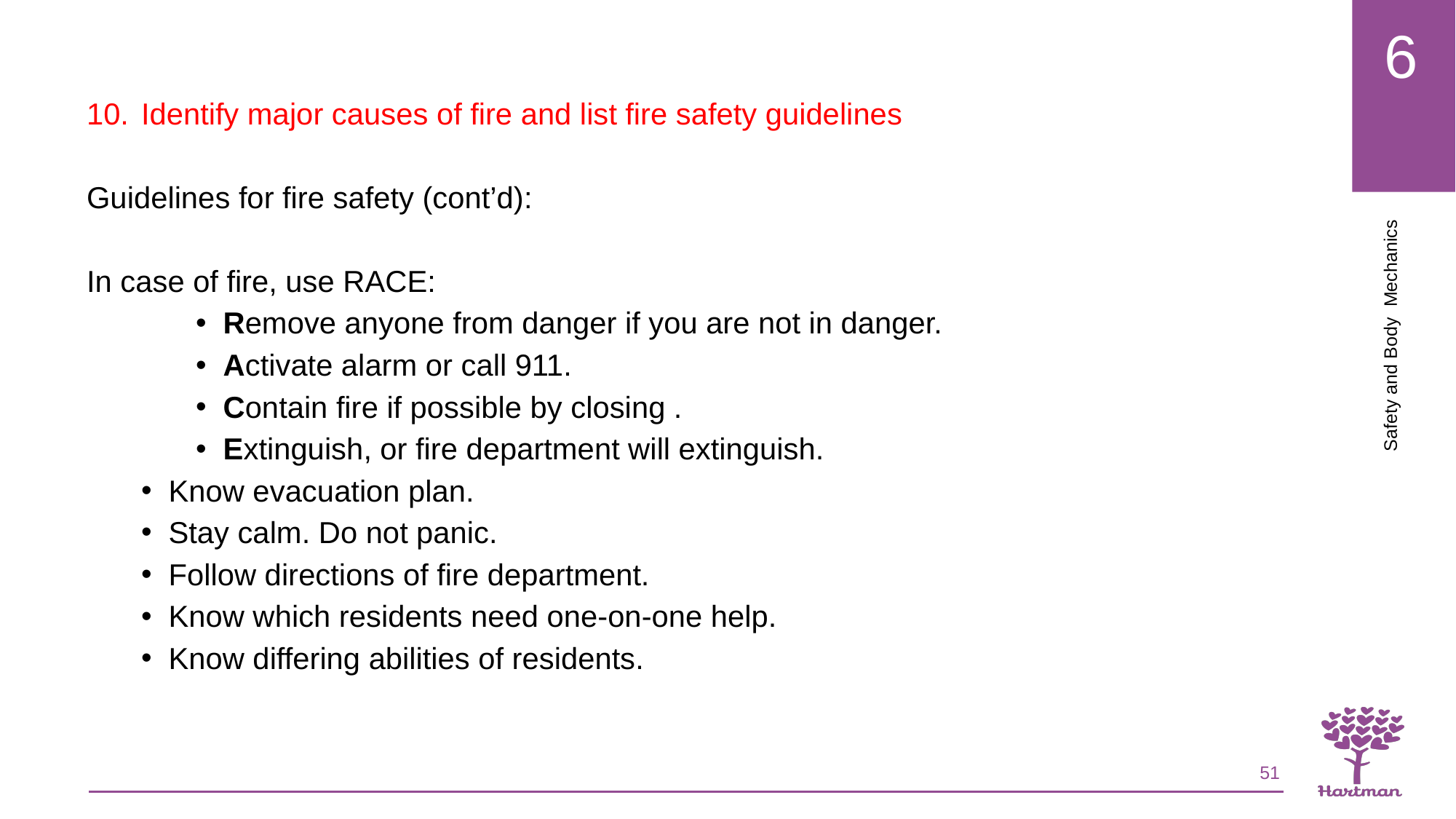

Identify major causes of fire and list fire safety guidelines

Guidelines for fire safety (cont’d):

In case of fire, use RACE:
Remove anyone from danger if you are not in danger.
Activate alarm or call 911.
Contain fire if possible by closing .
Extinguish, or fire department will extinguish.
Know evacuation plan.
Stay calm. Do not panic.
Follow directions of fire department.
Know which residents need one-on-one help.
Know differing abilities of residents.

51